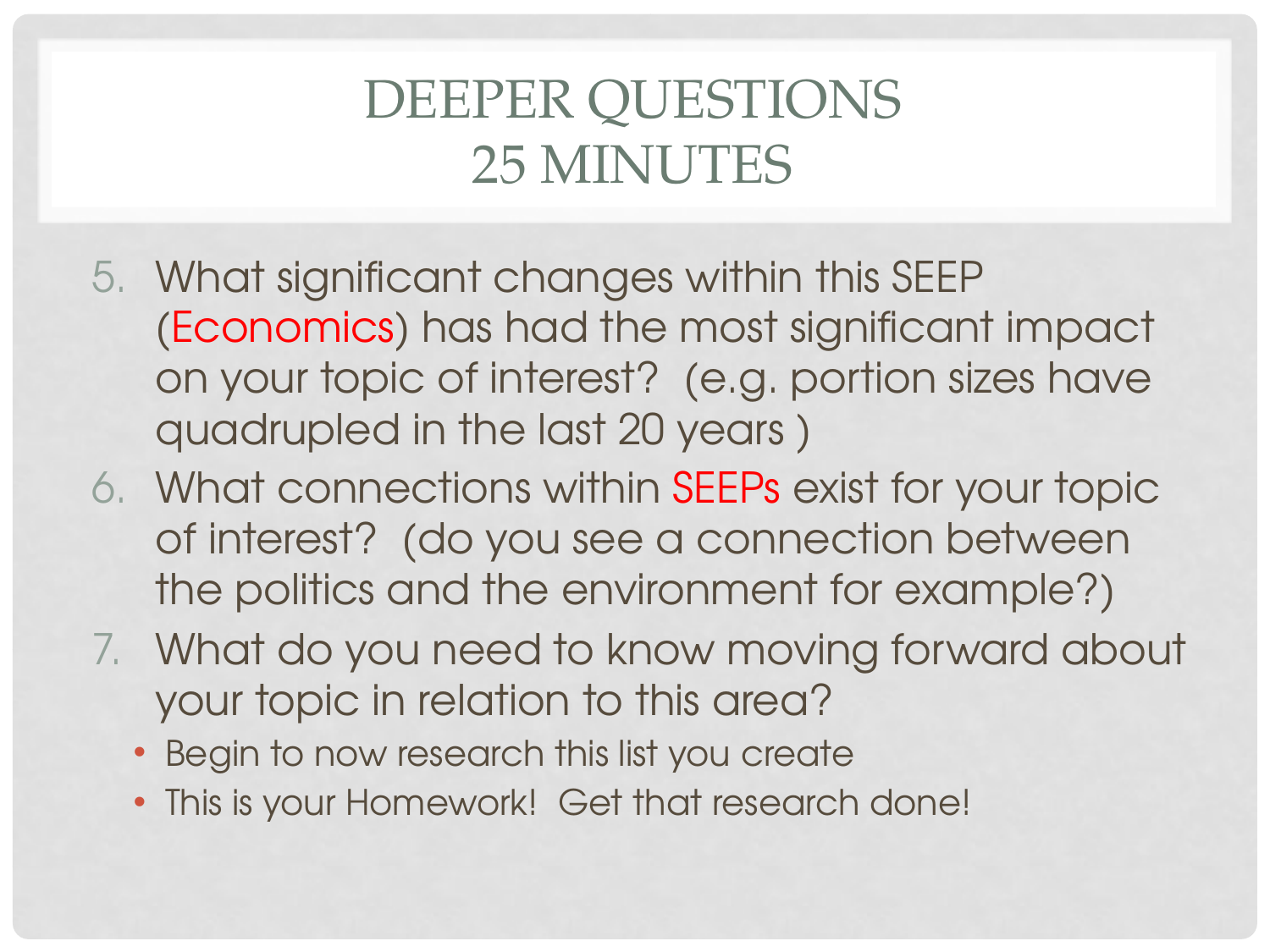

# Deeper Questions 25 minutes
What significant changes within this SEEP (Economics) has had the most significant impact on your topic of interest?  (e.g. portion sizes have quadrupled in the last 20 years )
What connections within SEEPs exist for your topic of interest?  (do you see a connection between the politics and the environment for example?)
What do you need to know moving forward about your topic in relation to this area?
Begin to now research this list you create
This is your Homework!  Get that research done!